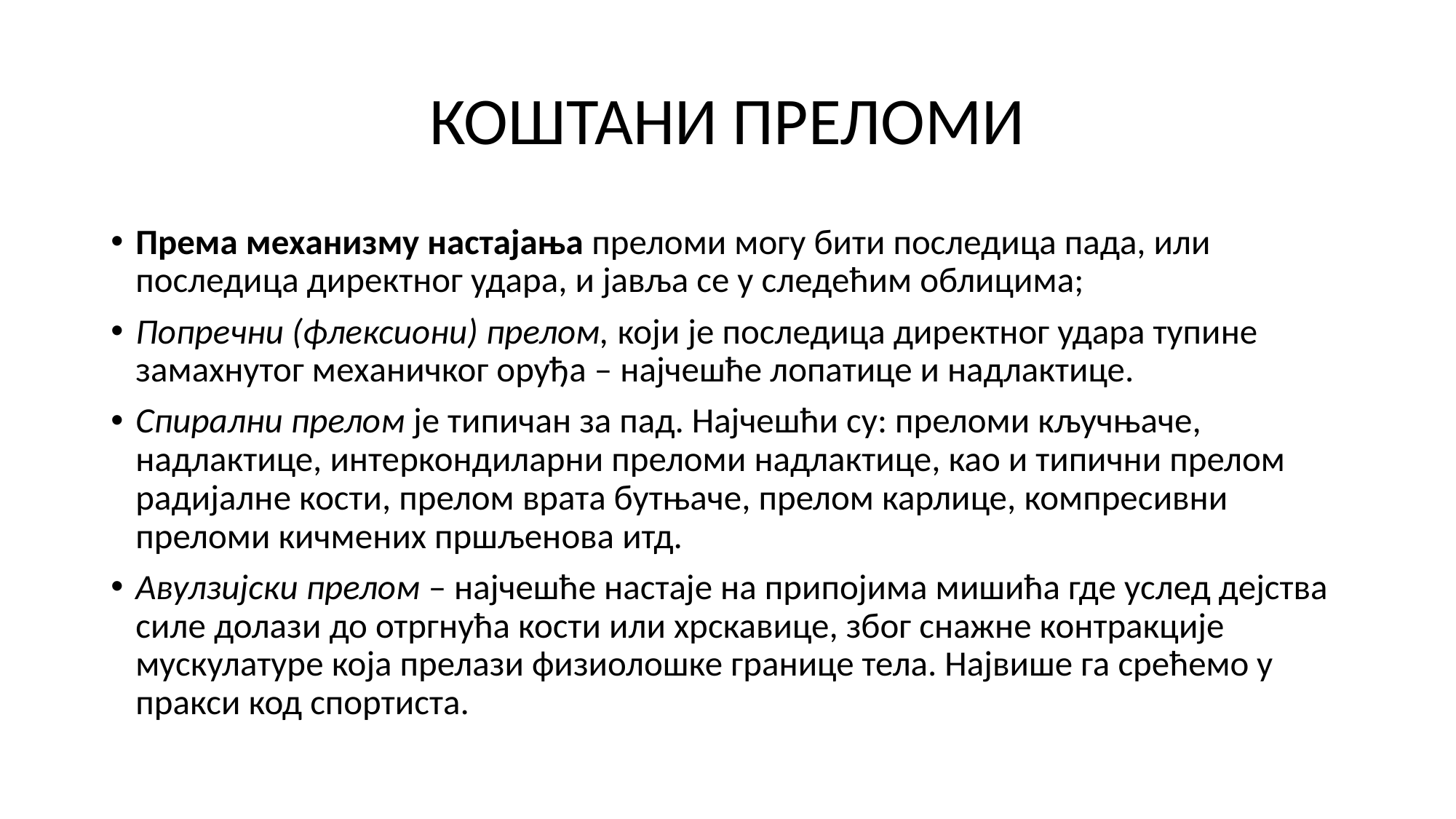

# КОШТАНИ ПРЕЛОМИ
Према механизму настајања преломи могу бити последица пада, или последица директног удара, и јавља се у следећим облицима;
Попречни (флексиони) прелом, који је последица директног удара тупине замахнутог механичког оруђа – најчешће лопатице и надлактице.
Спирални прелом је типичан за пад. Најчешћи су: преломи кључњаче, надлактице, интеркондиларни преломи надлактице, као и типични прелом радијалне кости, прелом врата бутњаче, прелом карлице, компресивни преломи кичмених пршљенова итд.
Авулзијски прелом – најчешће настаје на припојима мишића где услед дејства силе долази до отргнућа кости или хрскавице, због снажне контракције мускулатуре која прелази физиолошке границе тела. Највише га срећемо у пракси код спортиста.